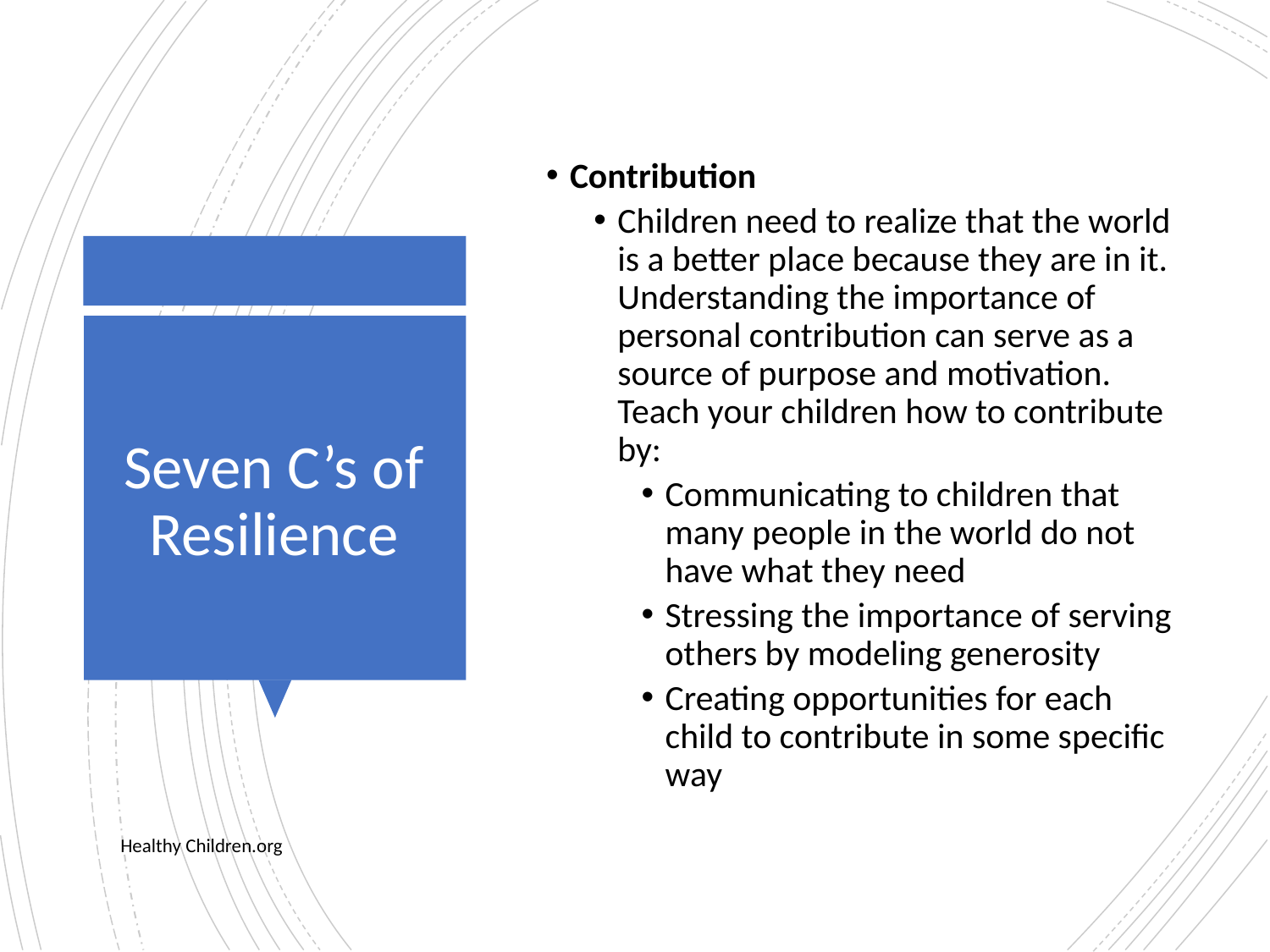

Contribution
Children need to realize that the world is a better place because they are in it. Understanding the importance of personal contribution can serve as a source of purpose and motivation. Teach your children how to contribute by:
Communicating to children that many people in the world do not have what they need
Stressing the importance of serving others by modeling generosity
Creating opportunities for each child to contribute in some specific way

# Seven C’s of Resilience
Healthy Children.org